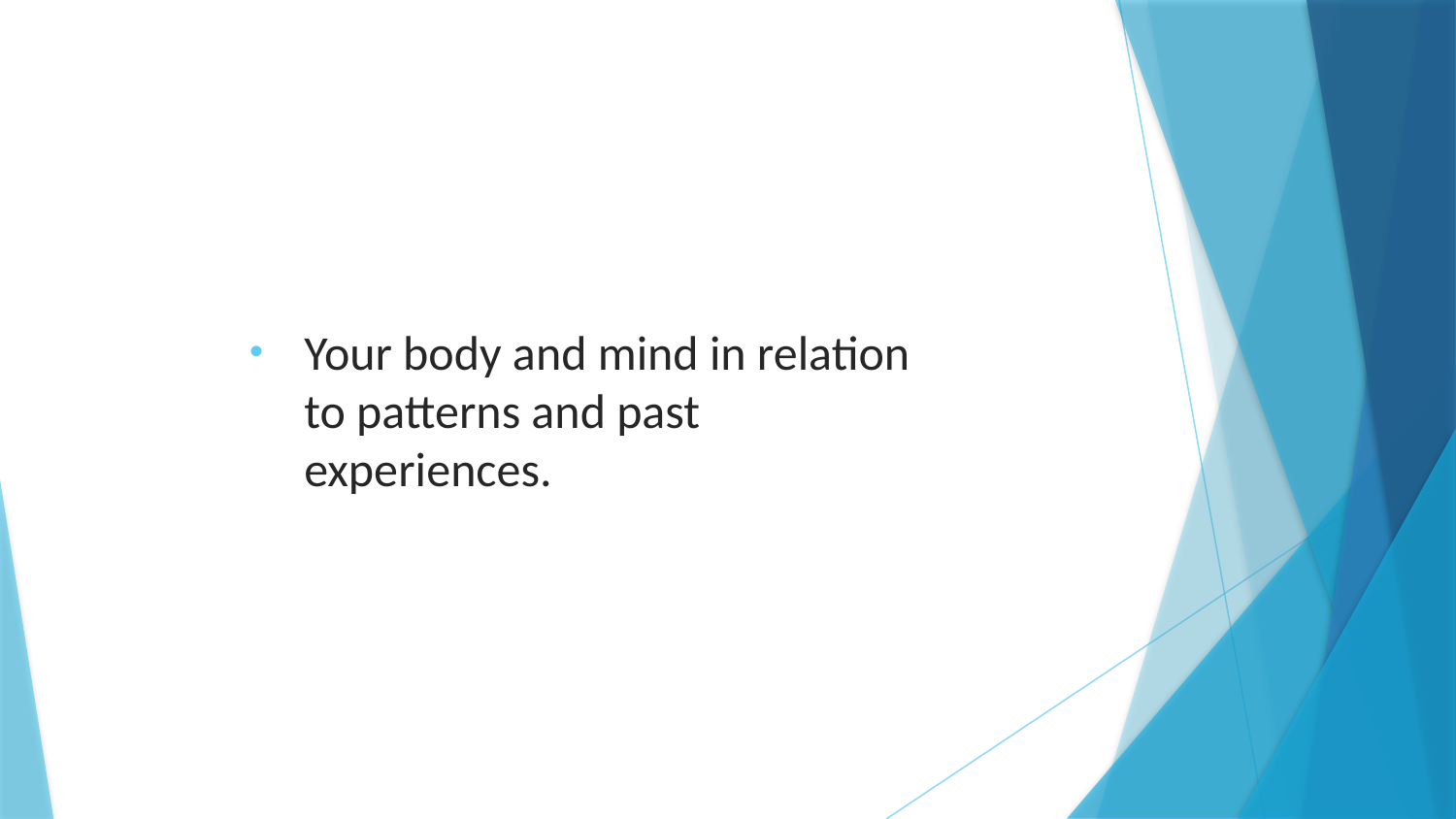

Your body and mind in relation to patterns and past experiences.